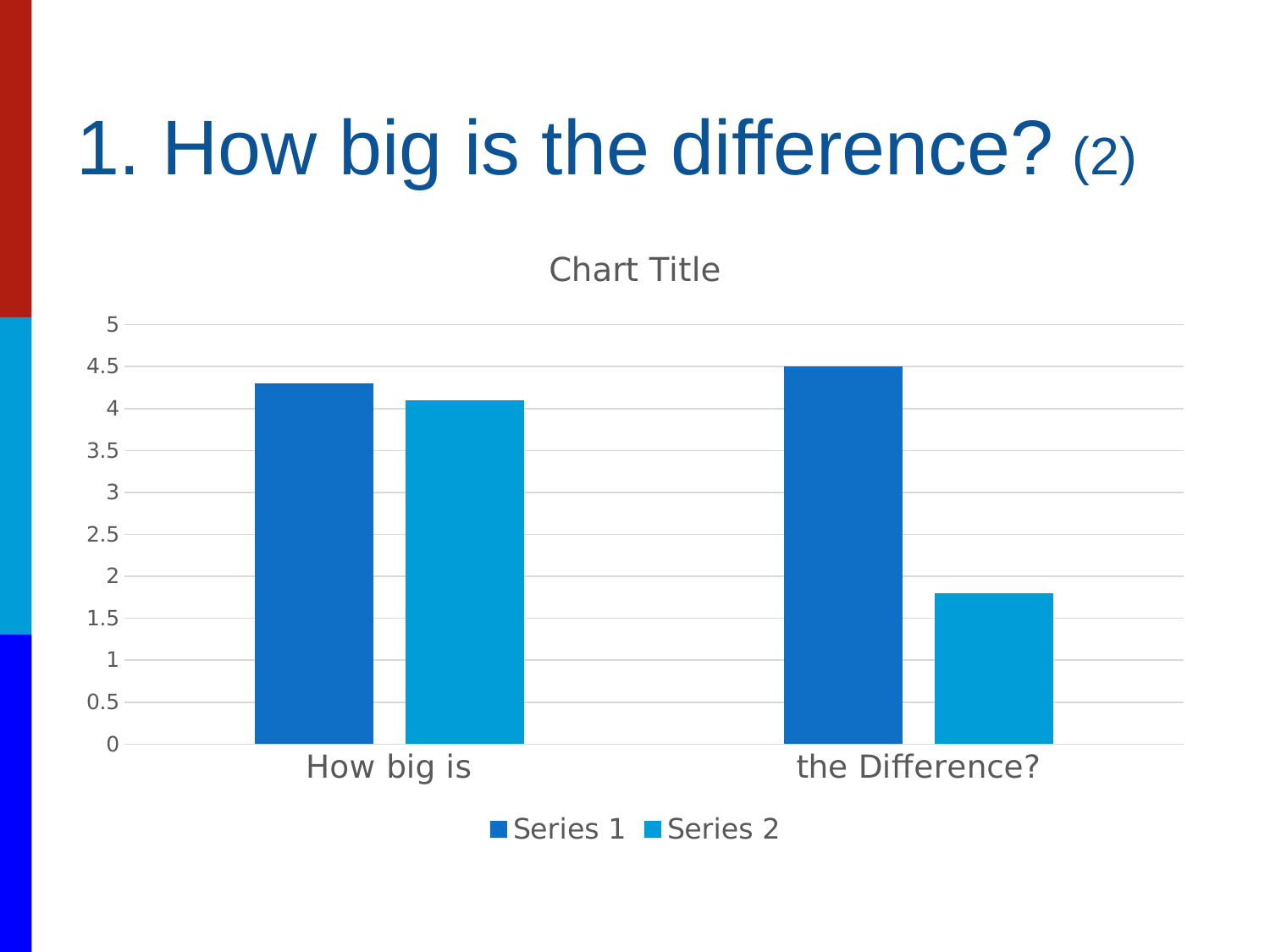

# 1. How big is the difference? (2)

### Chart:

| Category | Series 1 | Series 2 |
|---|---|---|
| How big is | 4.3 | 4.1 |
| the Difference? | 4.5 | 1.8 |